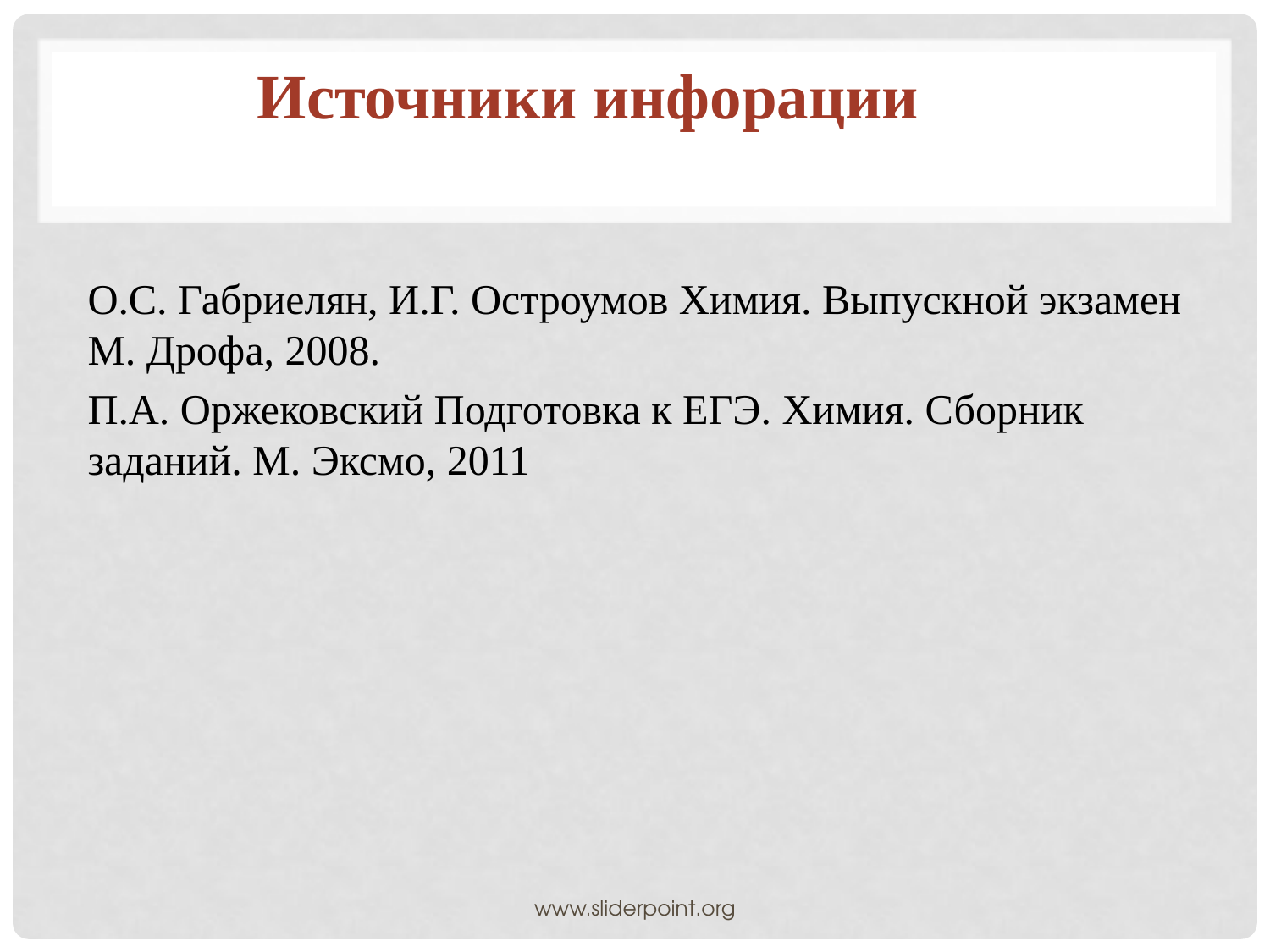

Источники инфорации

О.С. Габриелян, И.Г. Остроумов Химия. Выпускной экзамен М. Дрофа, 2008.
П.А. Оржековский Подготовка к ЕГЭ. Химия. Сборник заданий. М. Эксмо, 2011
www.sliderpoint.org